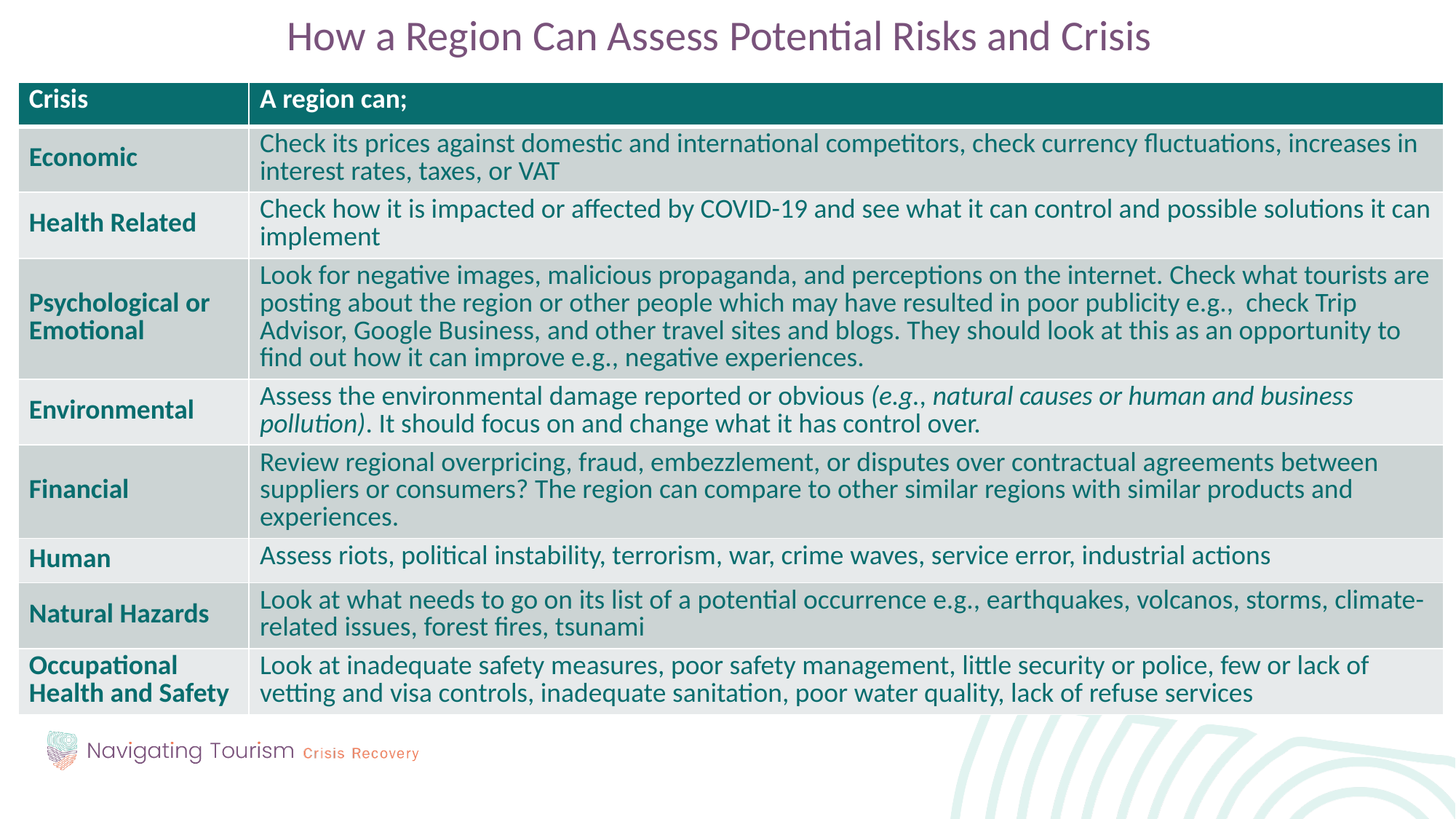

How a Region Can Assess Potential Risks and Crisis
| Crisis | A region can; |
| --- | --- |
| Economic | Check its prices against domestic and international competitors, check currency fluctuations, increases in interest rates, taxes, or VAT |
| Health Related | Check how it is impacted or affected by COVID-19 and see what it can control and possible solutions it can implement |
| Psychological or Emotional | Look for negative images, malicious propaganda, and perceptions on the internet. Check what tourists are posting about the region or other people which may have resulted in poor publicity e.g., check Trip Advisor, Google Business, and other travel sites and blogs. They should look at this as an opportunity to find out how it can improve e.g., negative experiences. |
| Environmental | Assess the environmental damage reported or obvious (e.g., natural causes or human and business pollution). It should focus on and change what it has control over. |
| Financial | Review regional overpricing, fraud, embezzlement, or disputes over contractual agreements between suppliers or consumers? The region can compare to other similar regions with similar products and experiences. |
| Human | Assess riots, political instability, terrorism, war, crime waves, service error, industrial actions |
| Natural Hazards | Look at what needs to go on its list of a potential occurrence e.g., earthquakes, volcanos, storms, climate-related issues, forest fires, tsunami |
| Occupational Health and Safety | Look at inadequate safety measures, poor safety management, little security or police, few or lack of vetting and visa controls, inadequate sanitation, poor water quality, lack of refuse services |